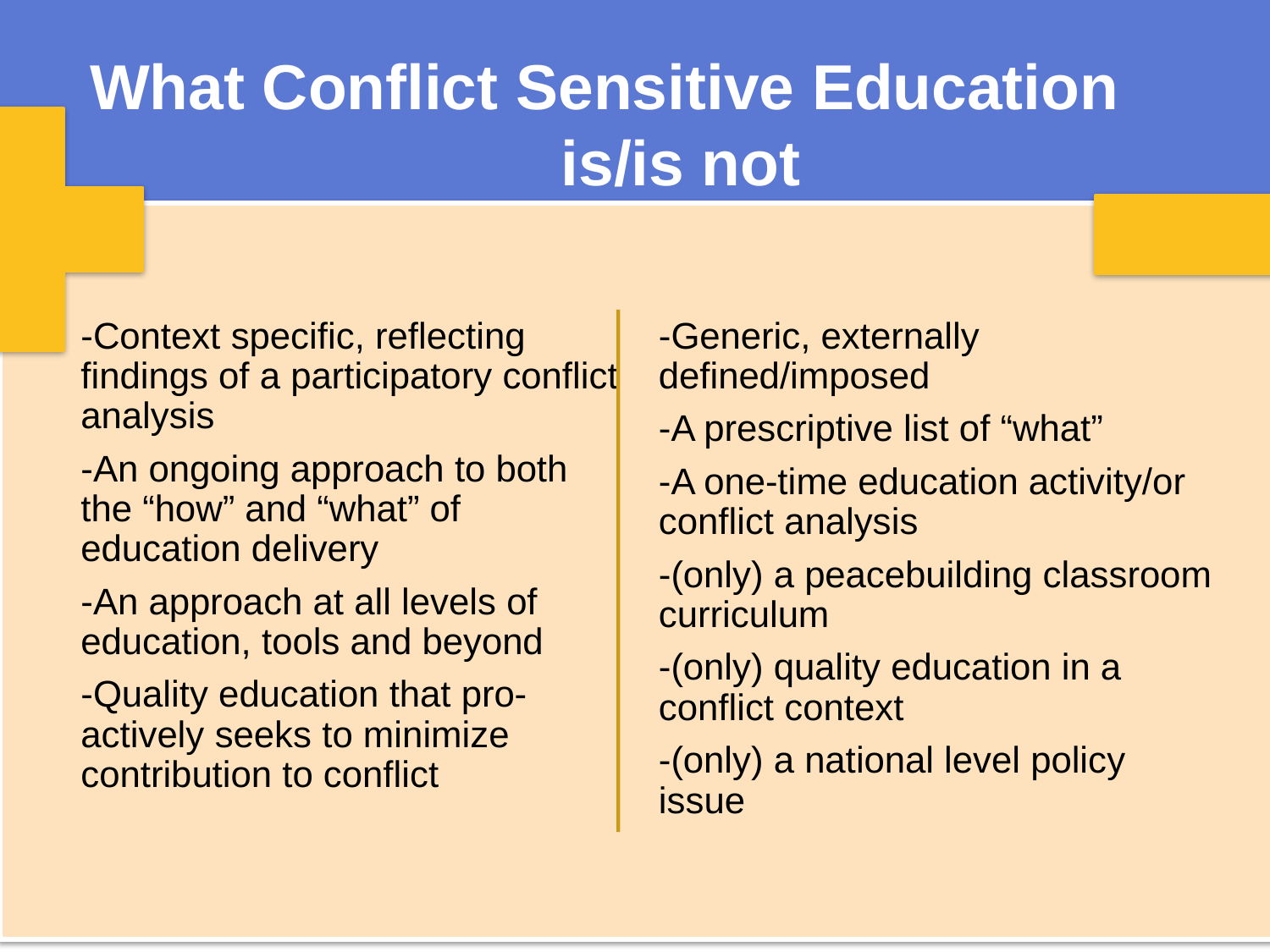

-Context specific, reflecting findings of a participatory conflict analysis
-An ongoing approach to both the “how” and “what” of education delivery
-An approach at all levels of education, tools and beyond
-Quality education that pro-actively seeks to minimize contribution to conflict
-Generic, externally defined/imposed
-A prescriptive list of “what”
-A one-time education activity/or conflict analysis
-(only) a peacebuilding classroom curriculum
-(only) quality education in a conflict context
-(only) a national level policy issue
 What Conflict Sensitive Education
is/is not